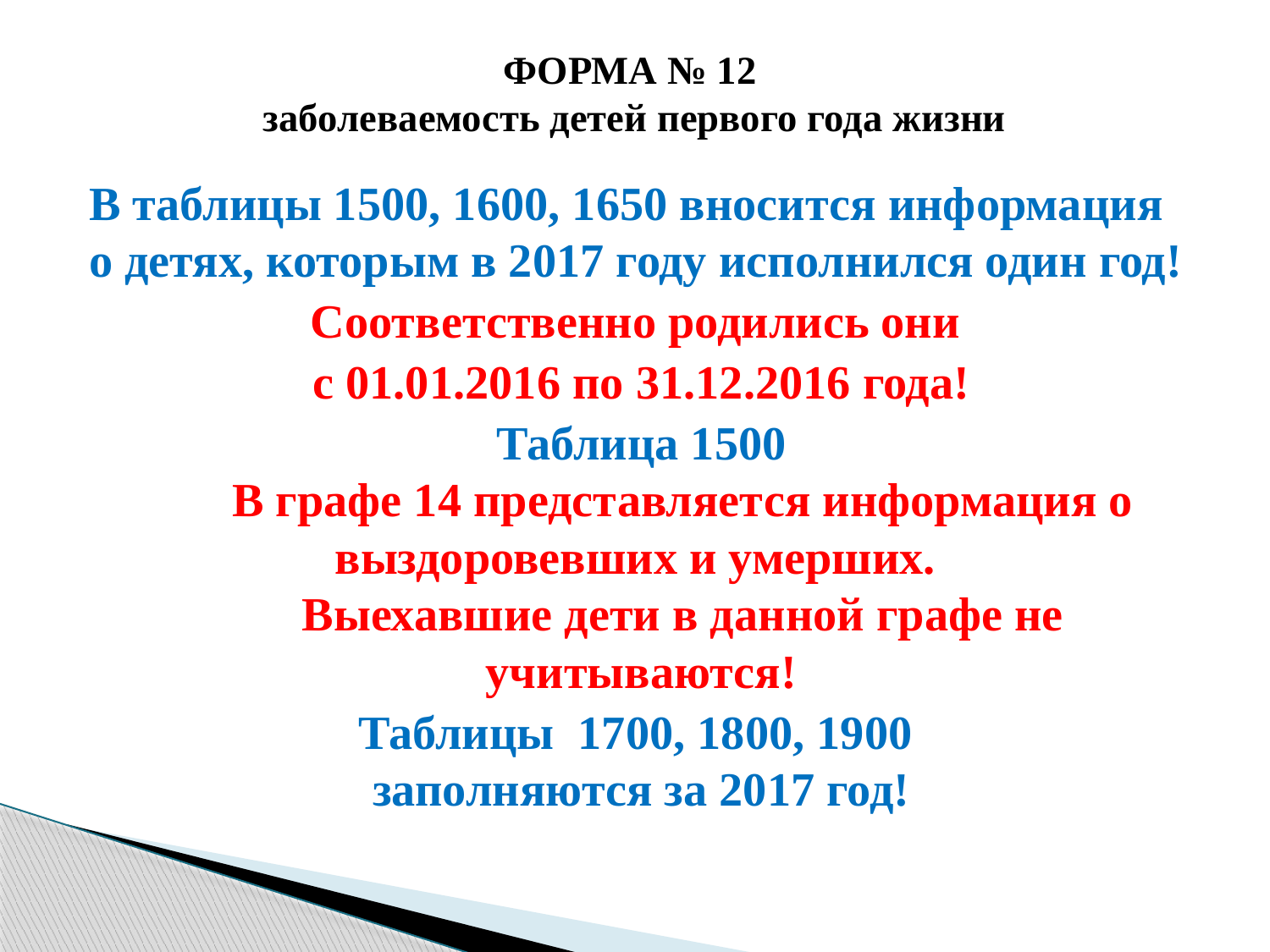

# ФОРМА № 12 заболеваемость детей первого года жизни
В таблицы 1500, 1600, 1650 вносится информация о детях, которым в 2017 году исполнился один год!
Соответственно родились они
с 01.01.2016 по 31.12.2016 года!
Таблица 1500
       В графе 14 представляется информация о выздоровевших и умерших.
       Выехавшие дети в данной графе не учитываются!
Таблицы  1700, 1800, 1900
заполняются за 2017 год!